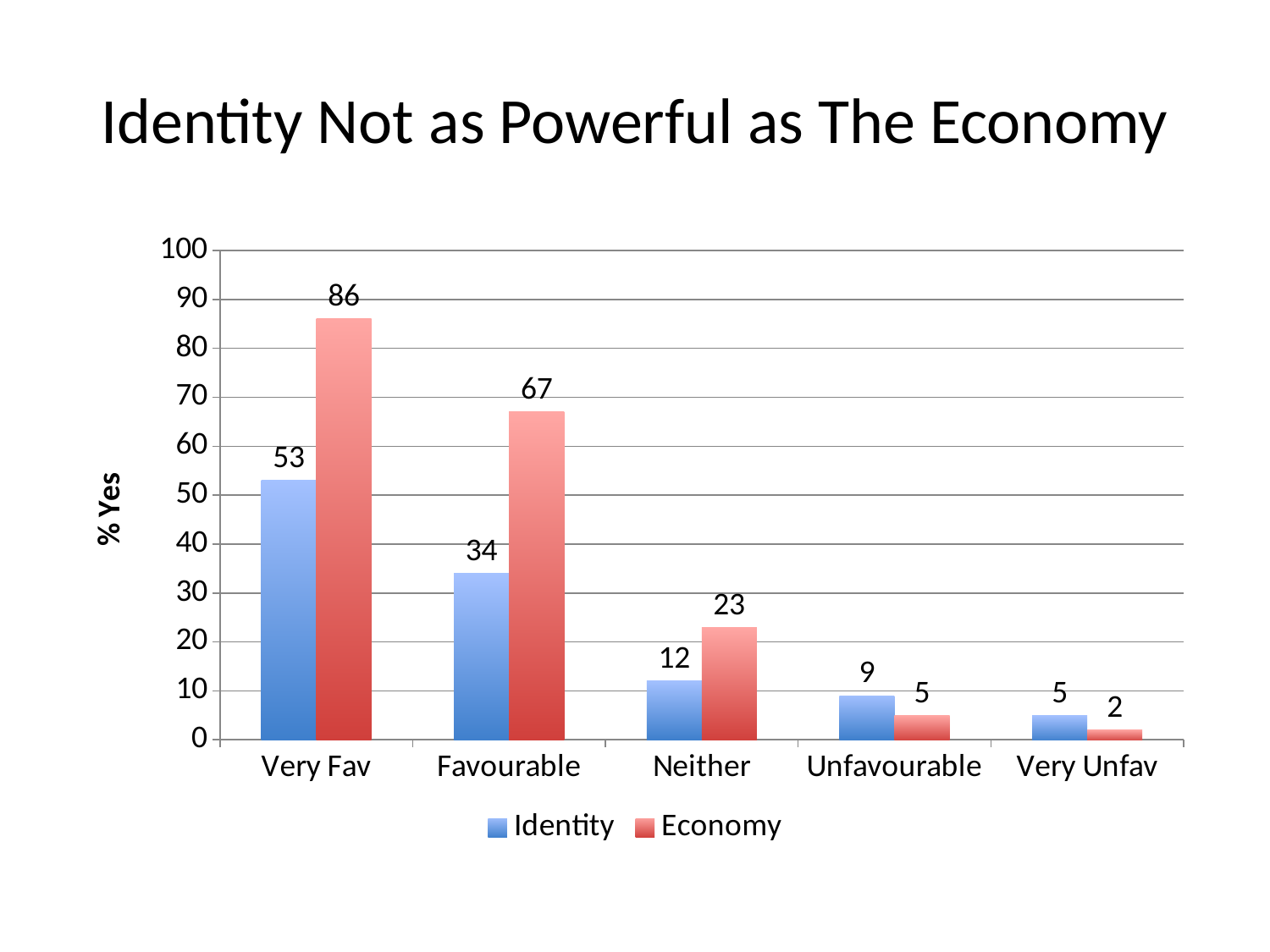

# Identity Not as Powerful as The Economy

### Chart

| Category | Identity | Economy |
|---|---|---|
| Very Fav | 53.0 | 86.0 |
| Favourable | 34.0 | 67.0 |
| Neither | 12.0 | 23.0 |
| Unfavourable | 9.0 | 5.0 |
| Very Unfav | 5.0 | 2.0 |